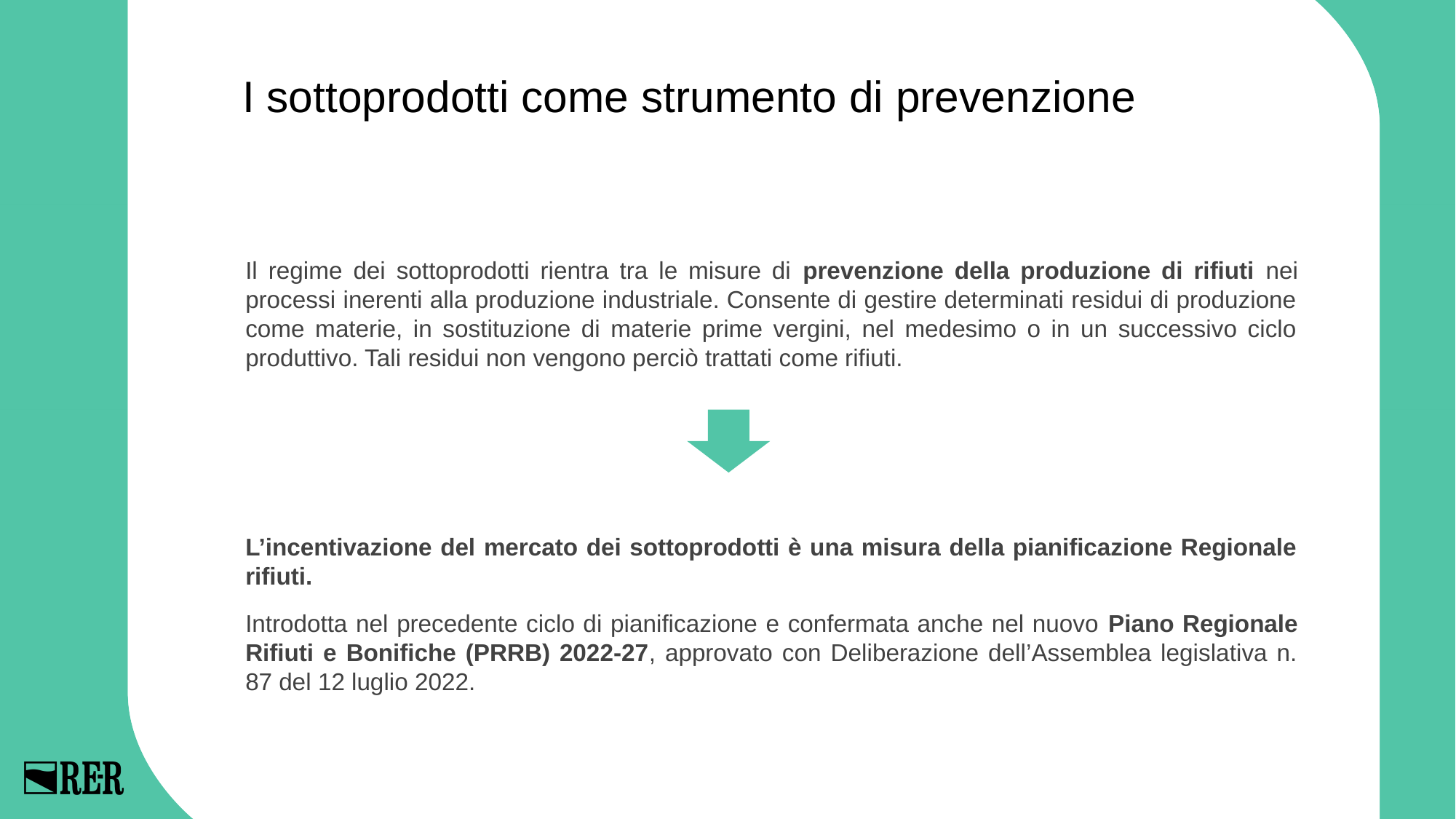

I sottoprodotti come strumento di prevenzione

Il regime dei sottoprodotti rientra tra le misure di prevenzione della produzione di rifiuti nei processi inerenti alla produzione industriale. Consente di gestire determinati residui di produzione come materie, in sostituzione di materie prime vergini, nel medesimo o in un successivo ciclo produttivo. Tali residui non vengono perciò trattati come rifiuti.

L’incentivazione del mercato dei sottoprodotti è una misura della pianificazione Regionale rifiuti.
Introdotta nel precedente ciclo di pianificazione e confermata anche nel nuovo Piano Regionale Rifiuti e Bonifiche (PRRB) 2022-27, approvato con Deliberazione dell’Assemblea legislativa n. 87 del 12 luglio 2022.